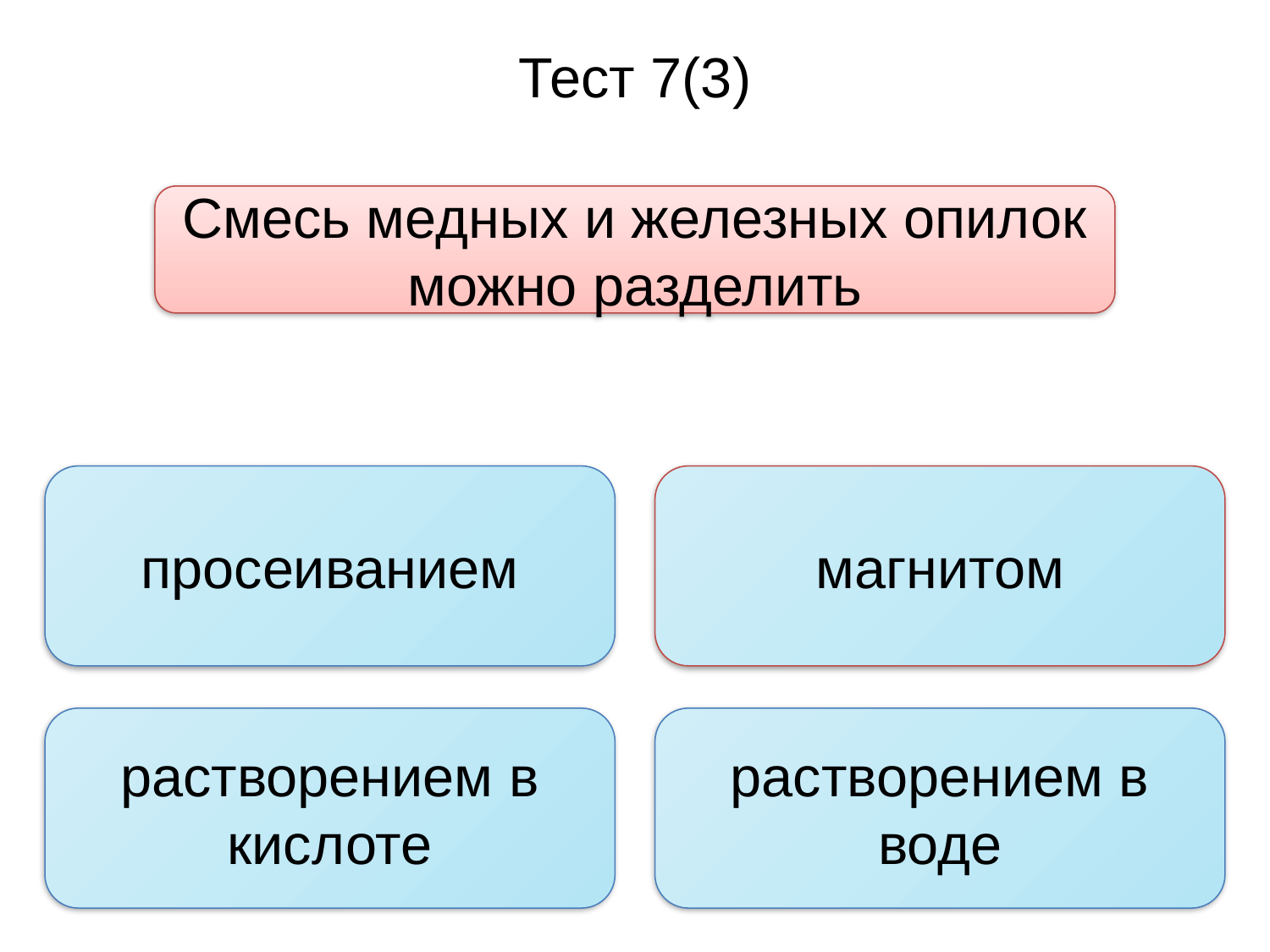

Тест 7(3)
Смесь медных и железных опилок
можно разделить
просеиванием
магнитом
растворением в кислоте
растворением в воде